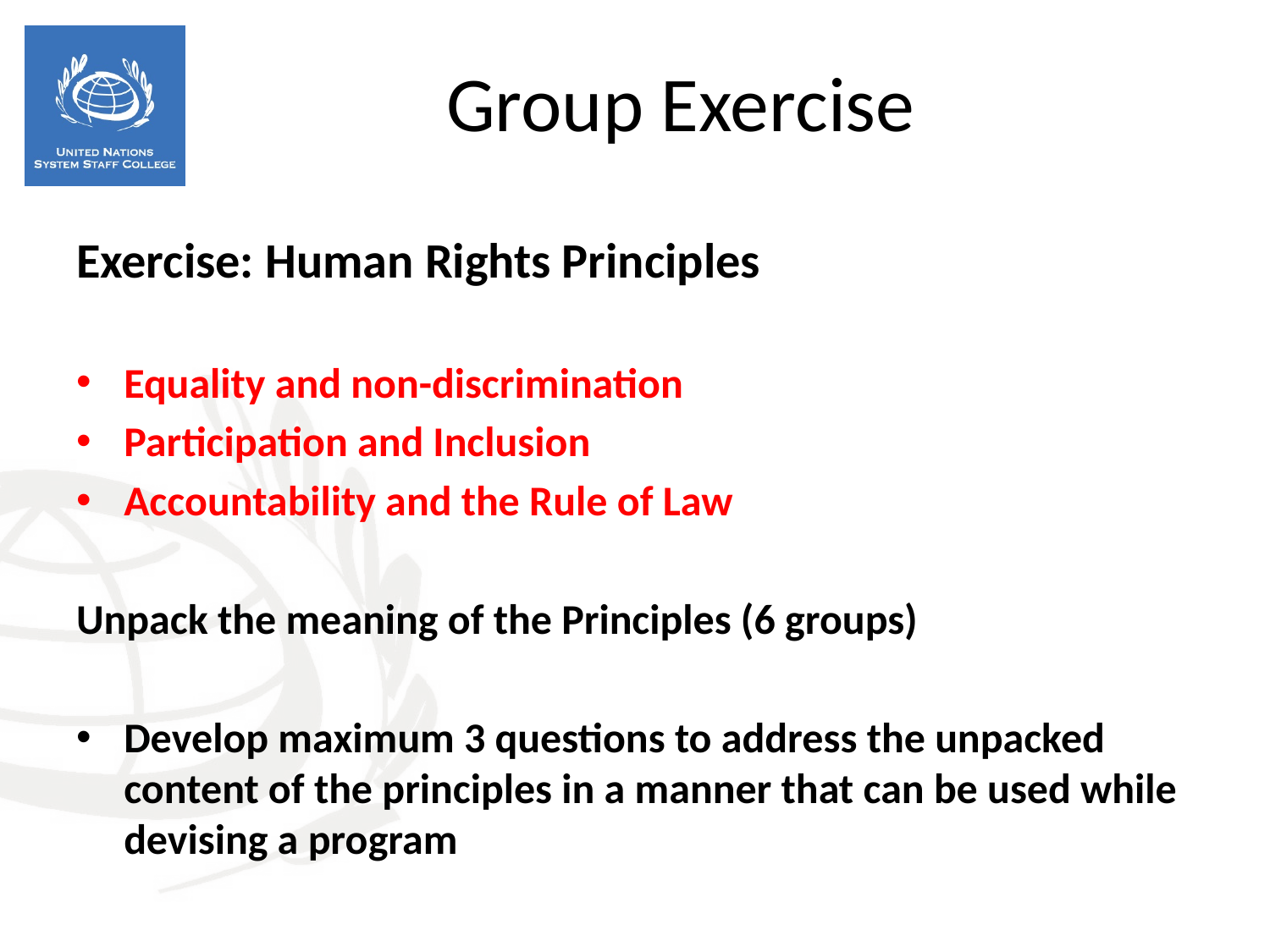

Exercise: Human Rights Principles

Equality and non-discrimination
Participation and Inclusion
Accountability and the Rule of Law

Unpack the meaning of the Principles (6 groups)

Develop maximum 3 questions to address the unpacked content of the principles in a manner that can be used while devising a program
Group Exercise